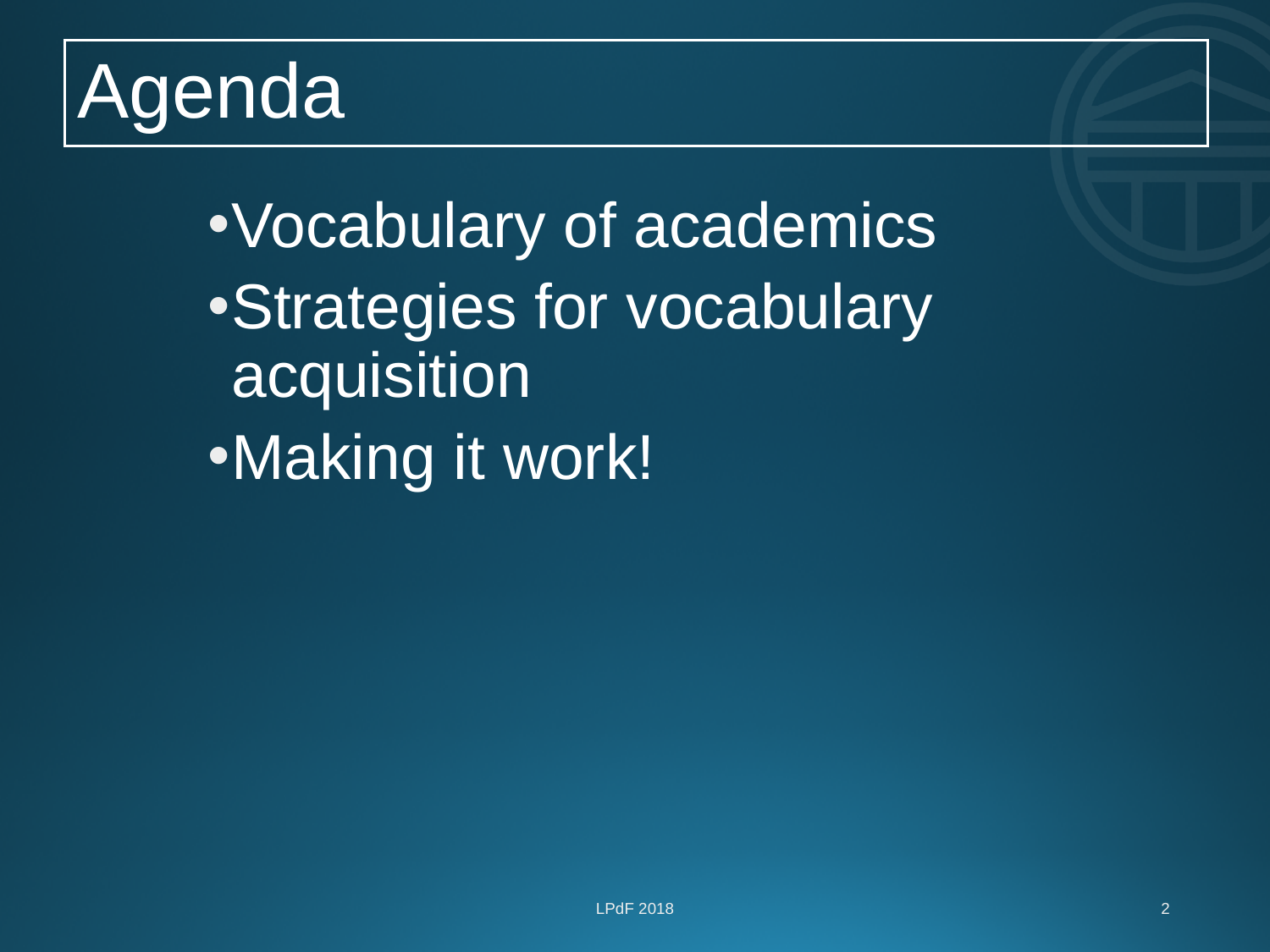

# Agenda
Vocabulary of academics
Strategies for vocabulary acquisition
Making it work!
LPdF 2018
2